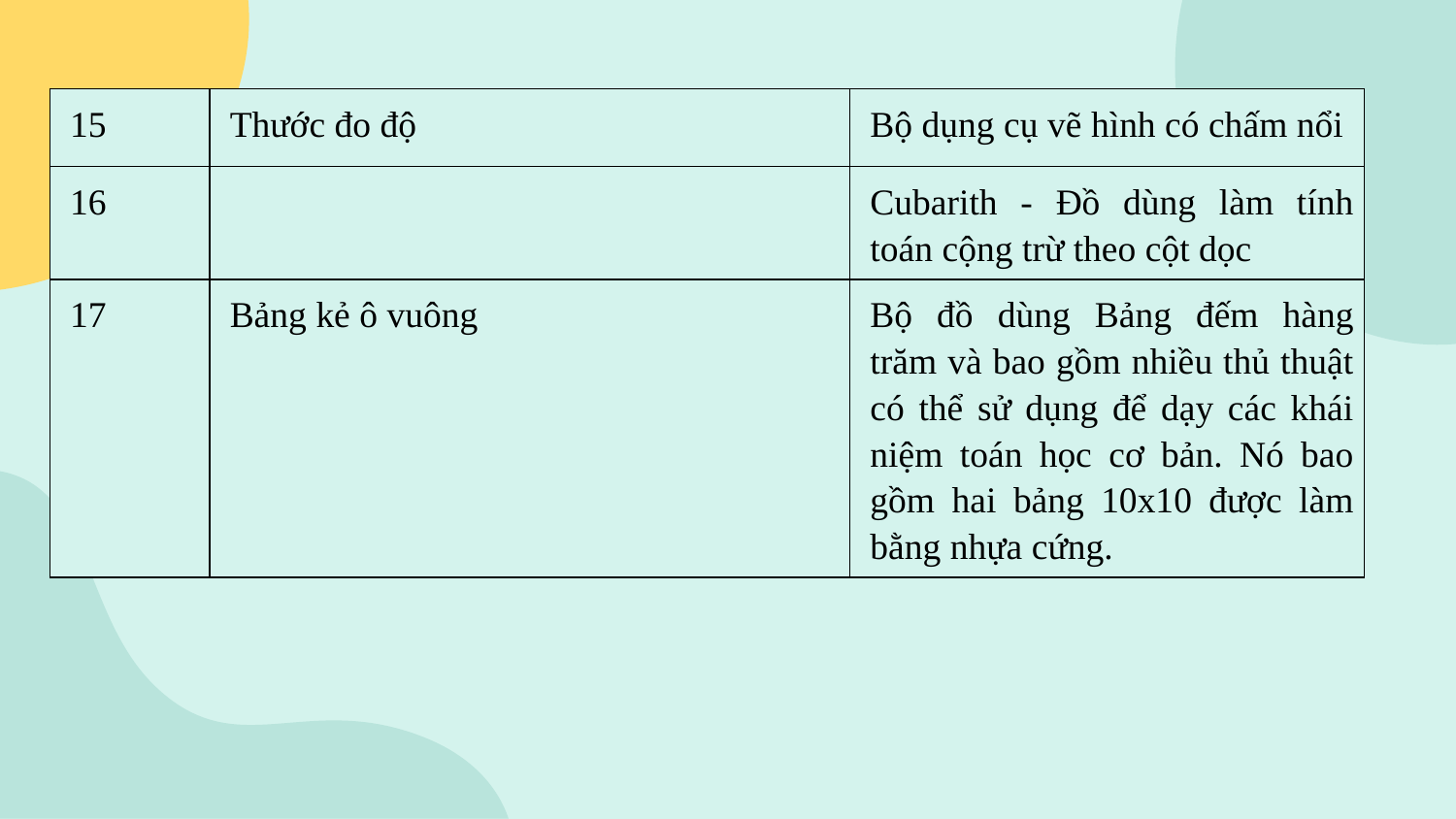

| 15 | Thước đo độ | Bộ dụng cụ vẽ hình có chấm nổi |
| --- | --- | --- |
| 16 |  | Cubarith - Đồ dùng làm tính toán cộng trừ theo cột dọc |
| 17 | Bảng kẻ ô vuông | Bộ đồ dùng Bảng đếm hàng trăm và bao gồm nhiều thủ thuật có thể sử dụng để dạy các khái niệm toán học cơ bản. Nó bao gồm hai bảng 10x10 được làm bằng nhựa cứng. |